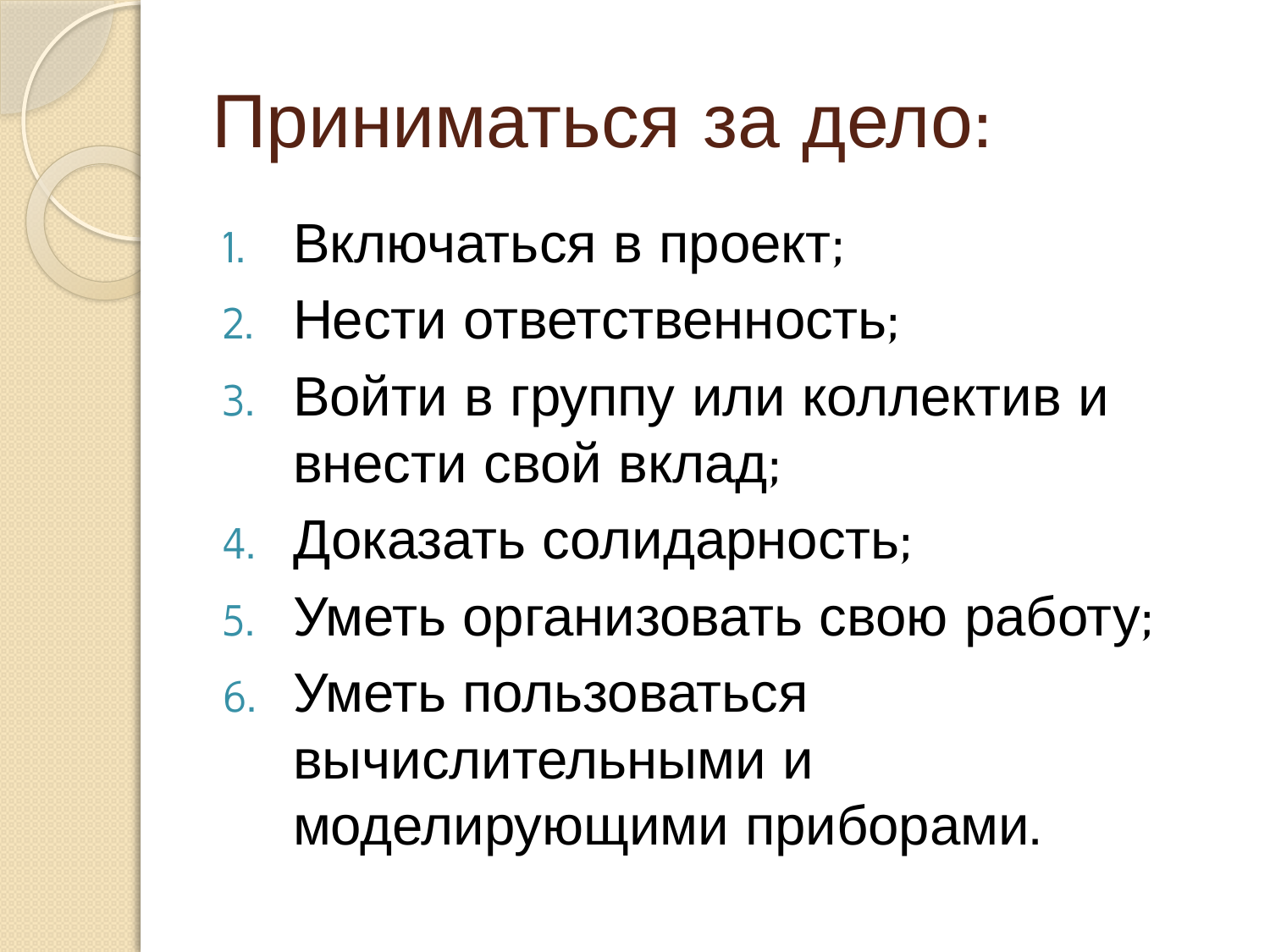

# Приниматься за дело:
Включаться в проект;
Нести ответственность;
Войти в группу или коллектив и внести свой вклад;
Доказать солидарность;
Уметь организовать свою работу;
Уметь пользоваться вычислительными и моделирующими приборами.